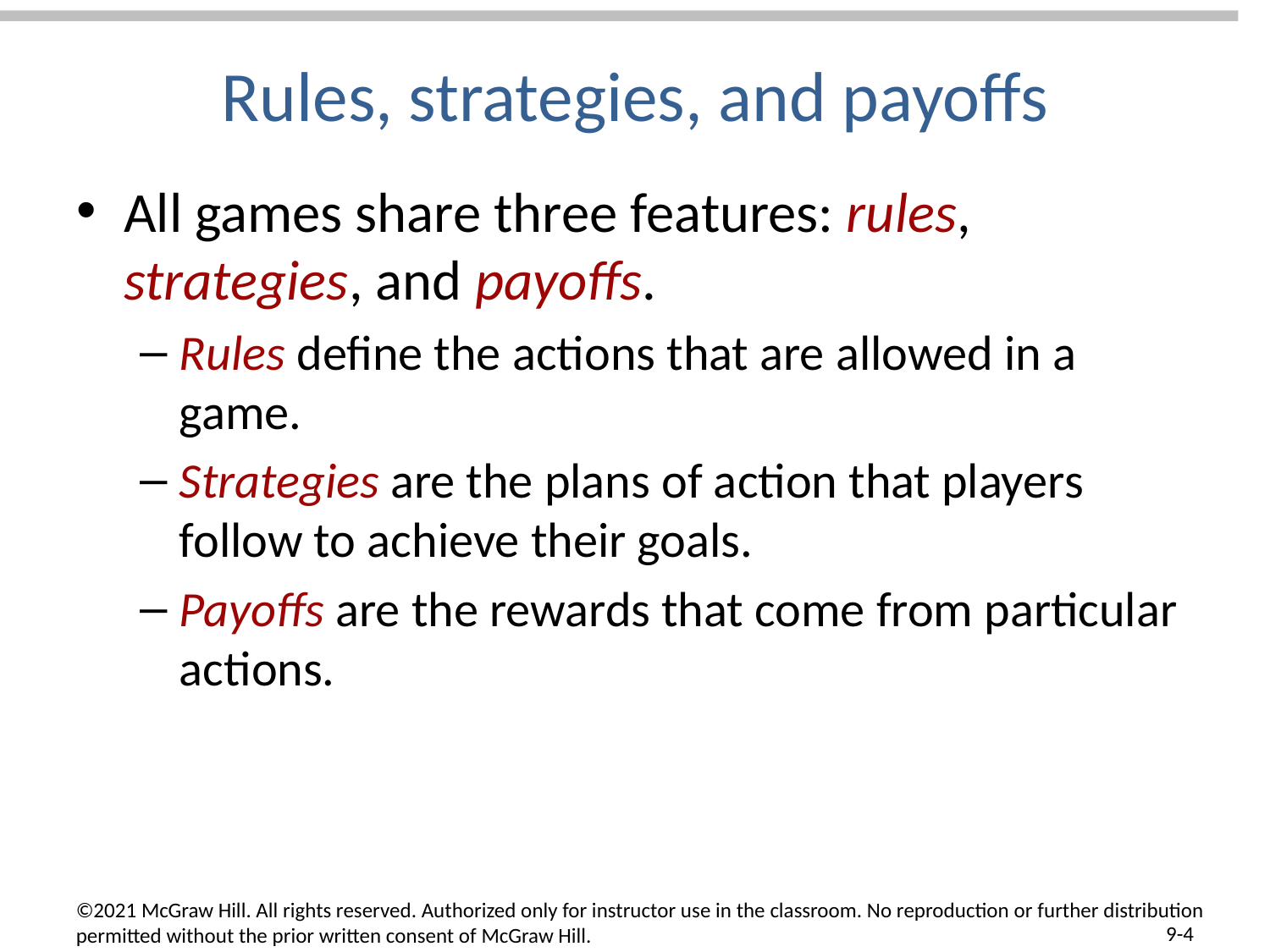

# Rules, strategies, and payoffs
All games share three features: rules, strategies, and payoffs.
Rules define the actions that are allowed in a game.
Strategies are the plans of action that players follow to achieve their goals.
Payoffs are the rewards that come from particular actions.